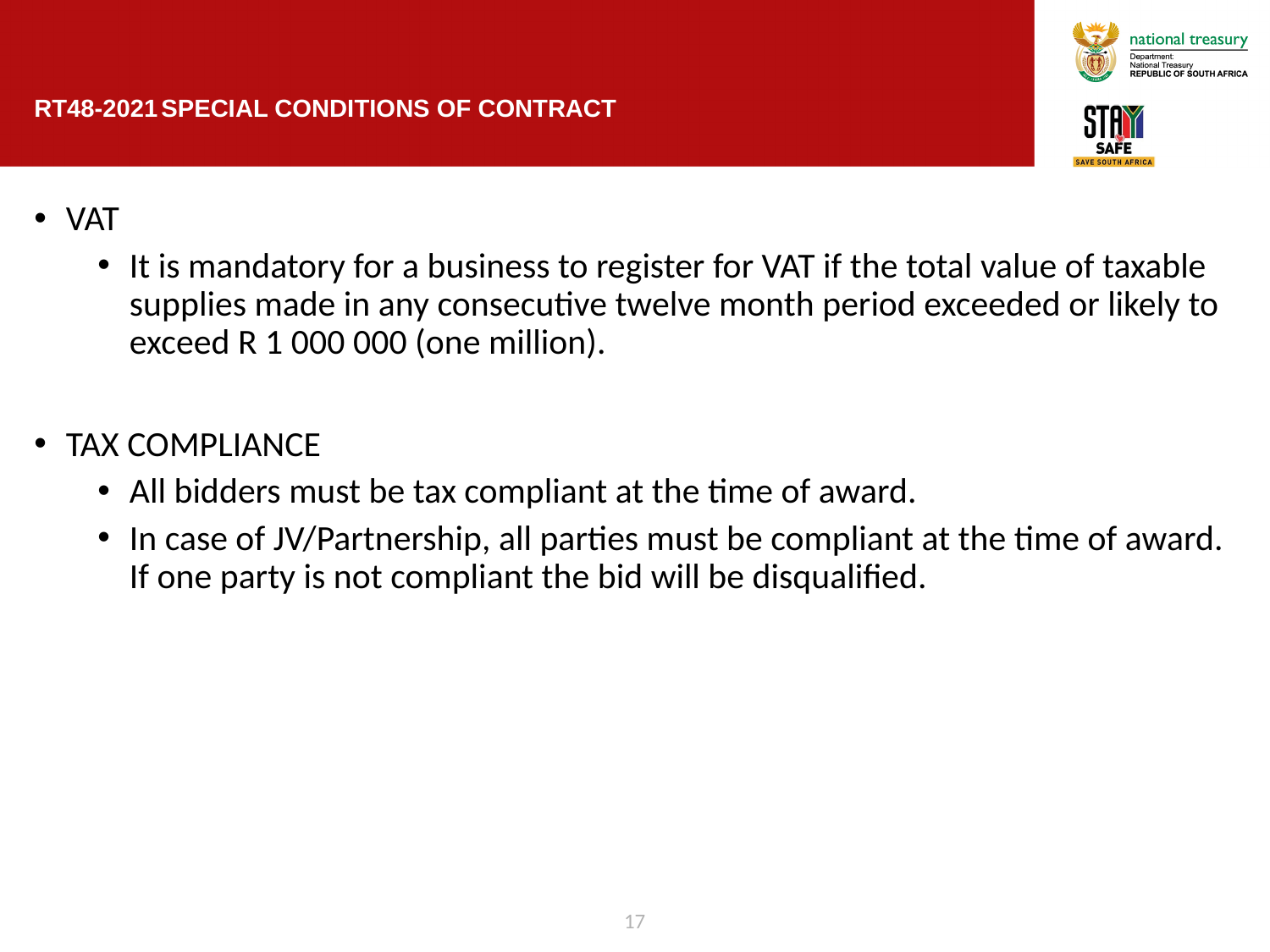

# RT48-2021	SPECIAL CONDITIONS OF CONTRACT
VAT
It is mandatory for a business to register for VAT if the total value of taxable supplies made in any consecutive twelve month period exceeded or likely to exceed R 1 000 000 (one million).

TAX COMPLIANCE
All bidders must be tax compliant at the time of award.
In case of JV/Partnership, all parties must be compliant at the time of award. If one party is not compliant the bid will be disqualified.

17